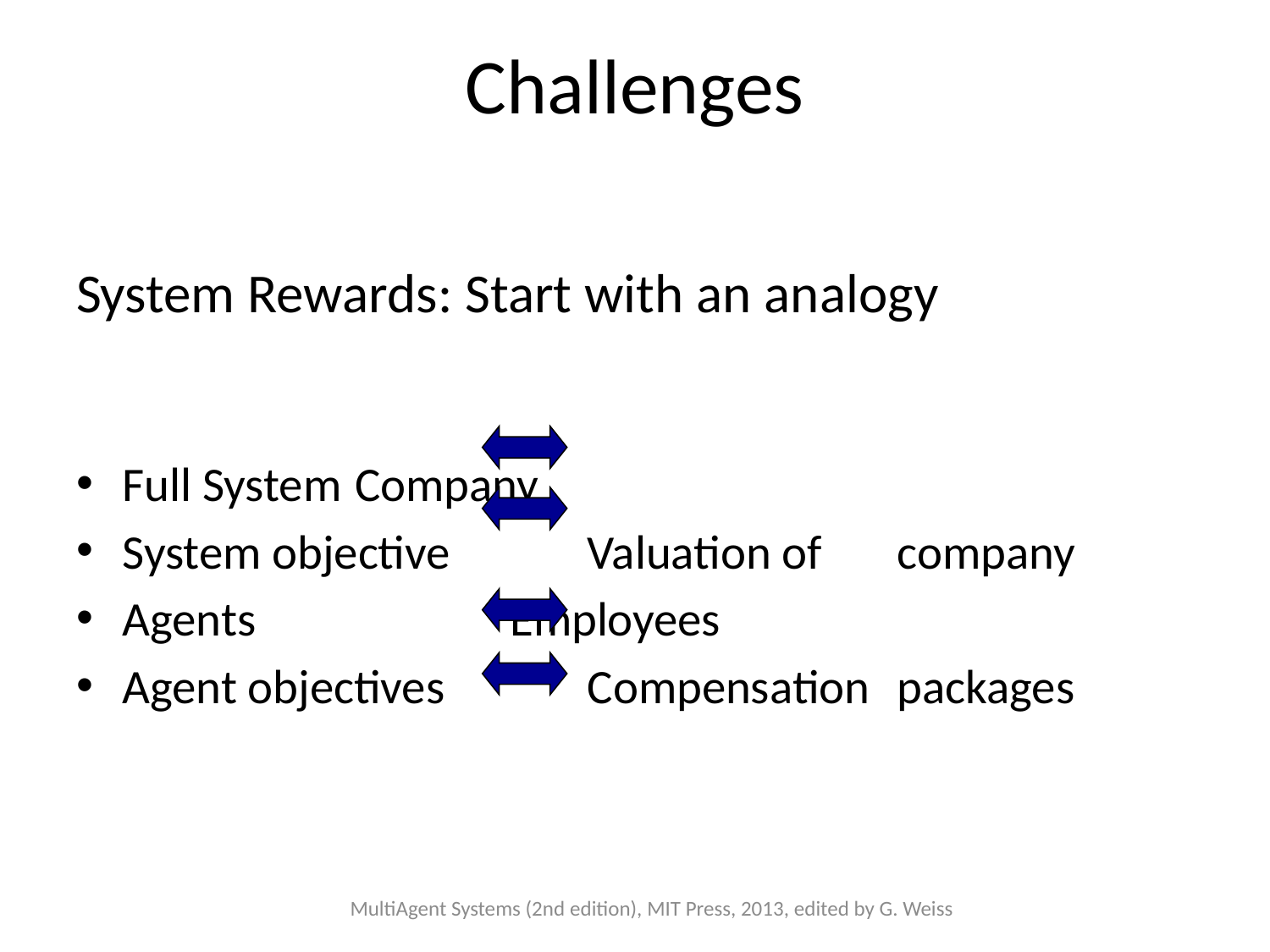

# Challenges

System Rewards: Start with an analogy

Full System					Company
System objective       		Valuation of 										company
Agents             	       		Employees
Agent objectives	   			Compensation 										packages

MultiAgent Systems (2nd edition), MIT Press, 2013, edited by G. Weiss